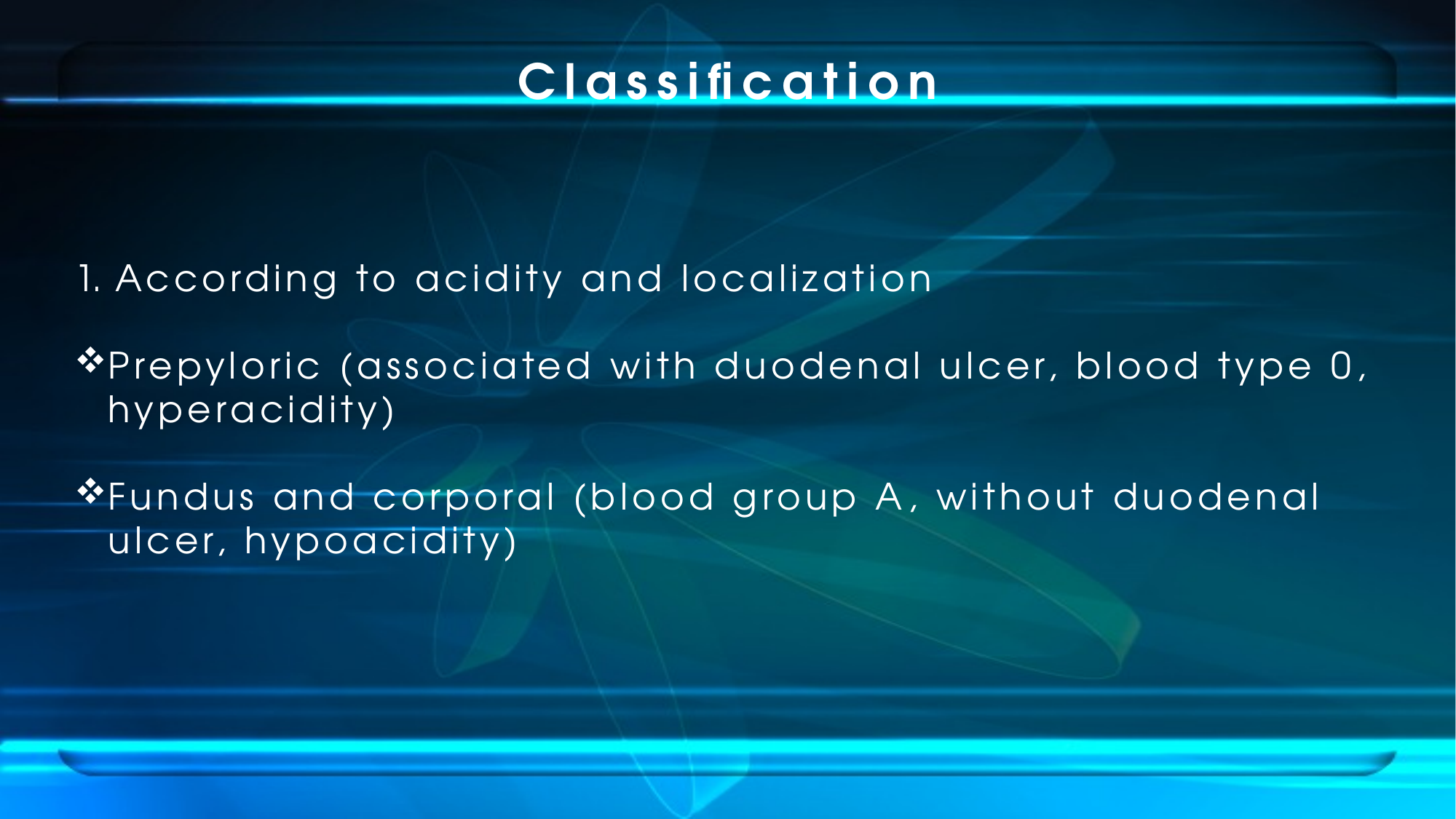

Classification
According to acidity and localization

Prepyloric (associated with duodenal ulcer, blood type 0, hyperacidity)

Fundus and corporal (blood group A, without duodenal ulcer, hypoacidity)